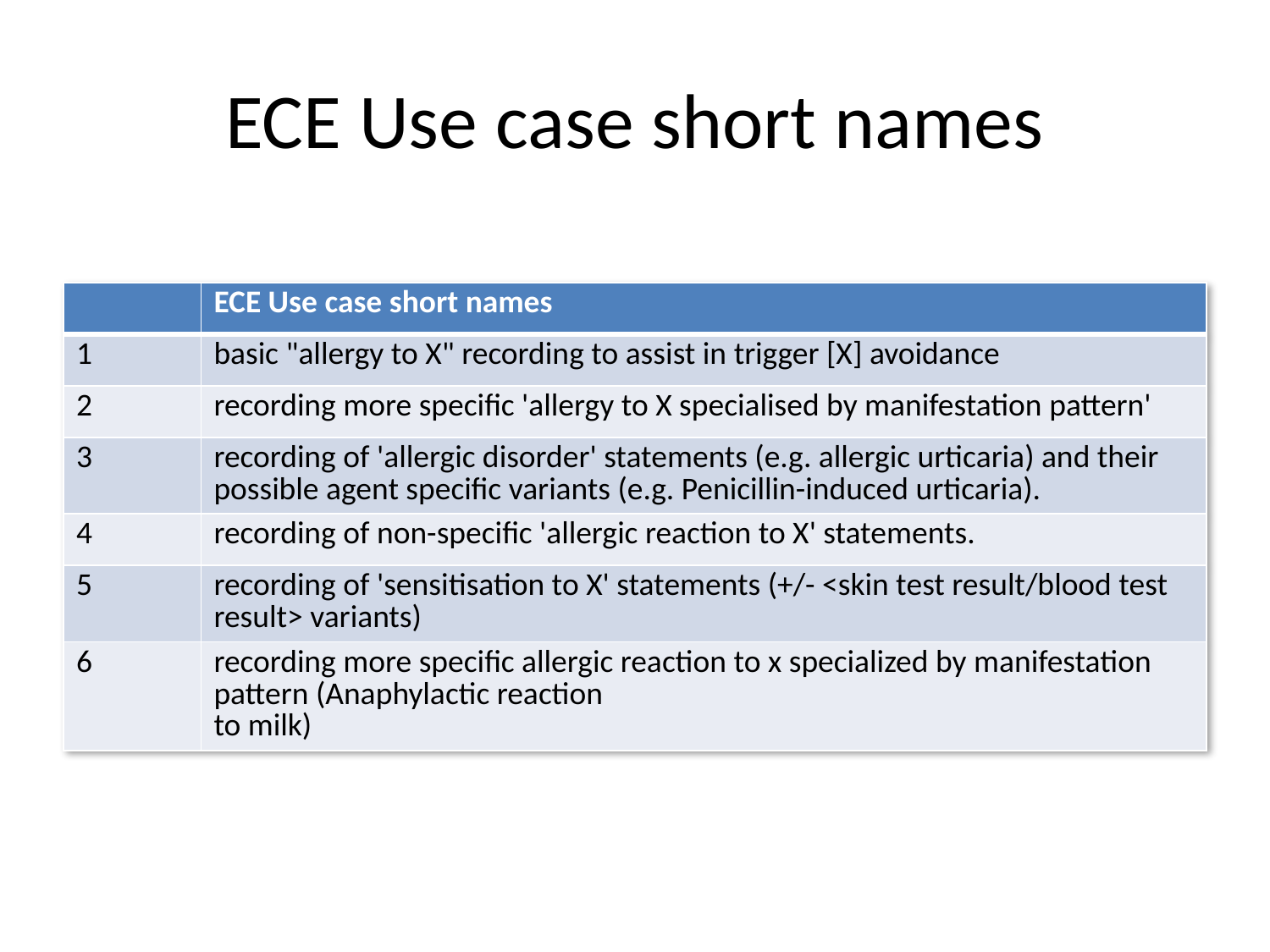

# ECE Use case short names
|  | ECE Use case short names |
| --- | --- |
| 1 | basic "allergy to X" recording to assist in trigger [X] avoidance |
| 2 | recording more specific 'allergy to X specialised by manifestation pattern' |
| 3 | recording of 'allergic disorder' statements (e.g. allergic urticaria) and their possible agent specific variants (e.g. Penicillin-induced urticaria). |
| 4 | recording of non-specific 'allergic reaction to X' statements. |
| 5 | recording of 'sensitisation to X' statements (+/- <skin test result/blood test result> variants) |
| 6 | recording more specific allergic reaction to x specialized by manifestation pattern (Anaphylactic reaction to milk) |